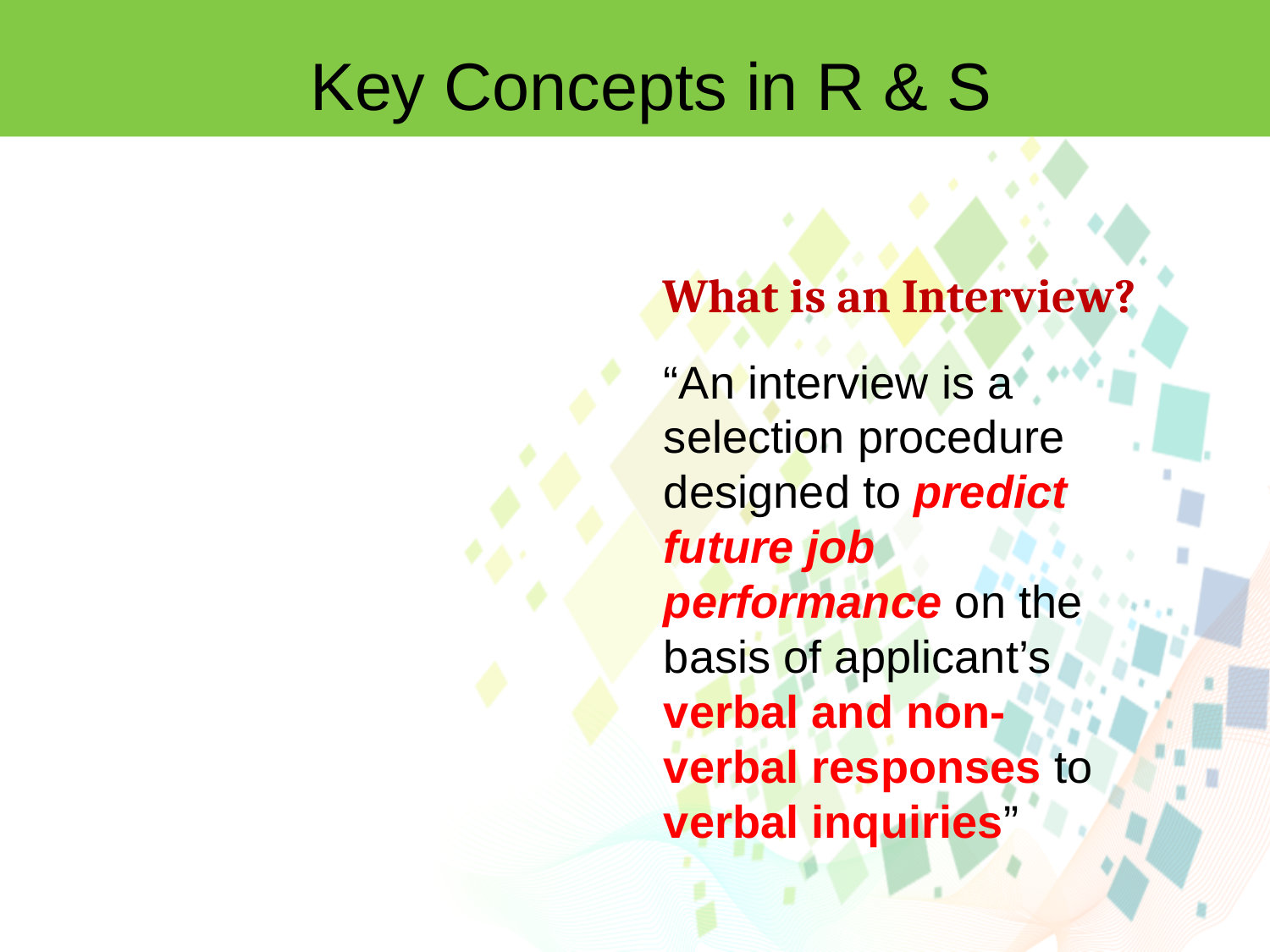

Key Concepts in R & S
What is an Interview?
“An interview is a selection procedure designed to predict future job performance on the basis of applicant’s verbal and non-verbal responses to verbal inquiries”